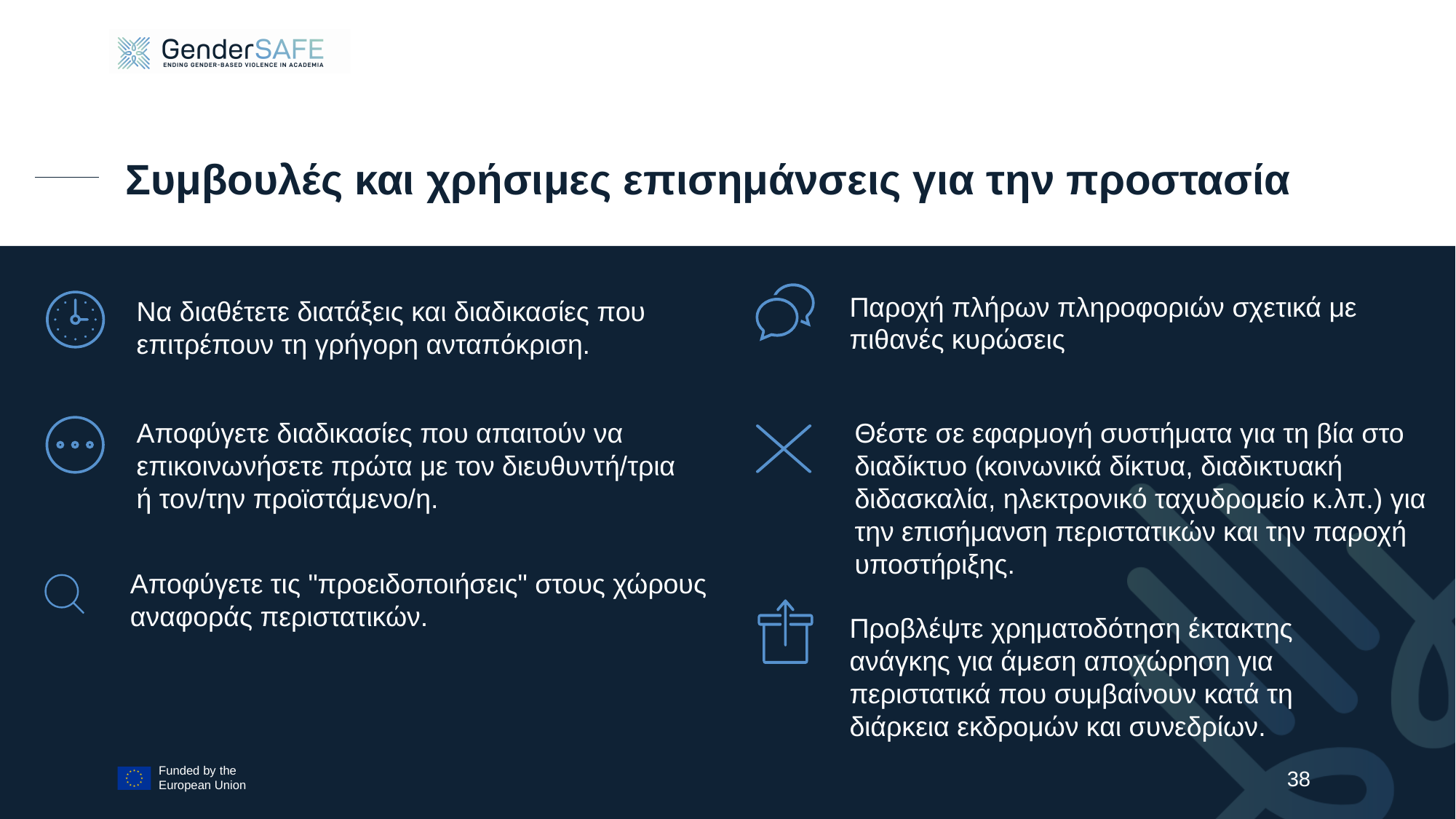

# Συμβουλές και χρήσιμες επισημάνσεις για την προστασία

Παροχή πλήρων πληροφοριών σχετικά με πιθανές κυρώσεις
Να διαθέτετε διατάξεις και διαδικασίες που επιτρέπουν τη γρήγορη ανταπόκριση.

Αποφύγετε διαδικασίες που απαιτούν να επικοινωνήσετε πρώτα με τον διευθυντή/τρια ή τον/την προϊστάμενο/η.
Θέστε σε εφαρμογή συστήματα για τη βία στο διαδίκτυο (κοινωνικά δίκτυα, διαδικτυακή διδασκαλία, ηλεκτρονικό ταχυδρομείο κ.λπ.) για την επισήμανση περιστατικών και την παροχή υποστήριξης.

Αποφύγετε τις "προειδοποιήσεις" στους χώρους αναφοράς περιστατικών.

Προβλέψτε χρηματοδότηση έκτακτης ανάγκης για άμεση αποχώρηση για περιστατικά που συμβαίνουν κατά τη διάρκεια εκδρομών και συνεδρίων.